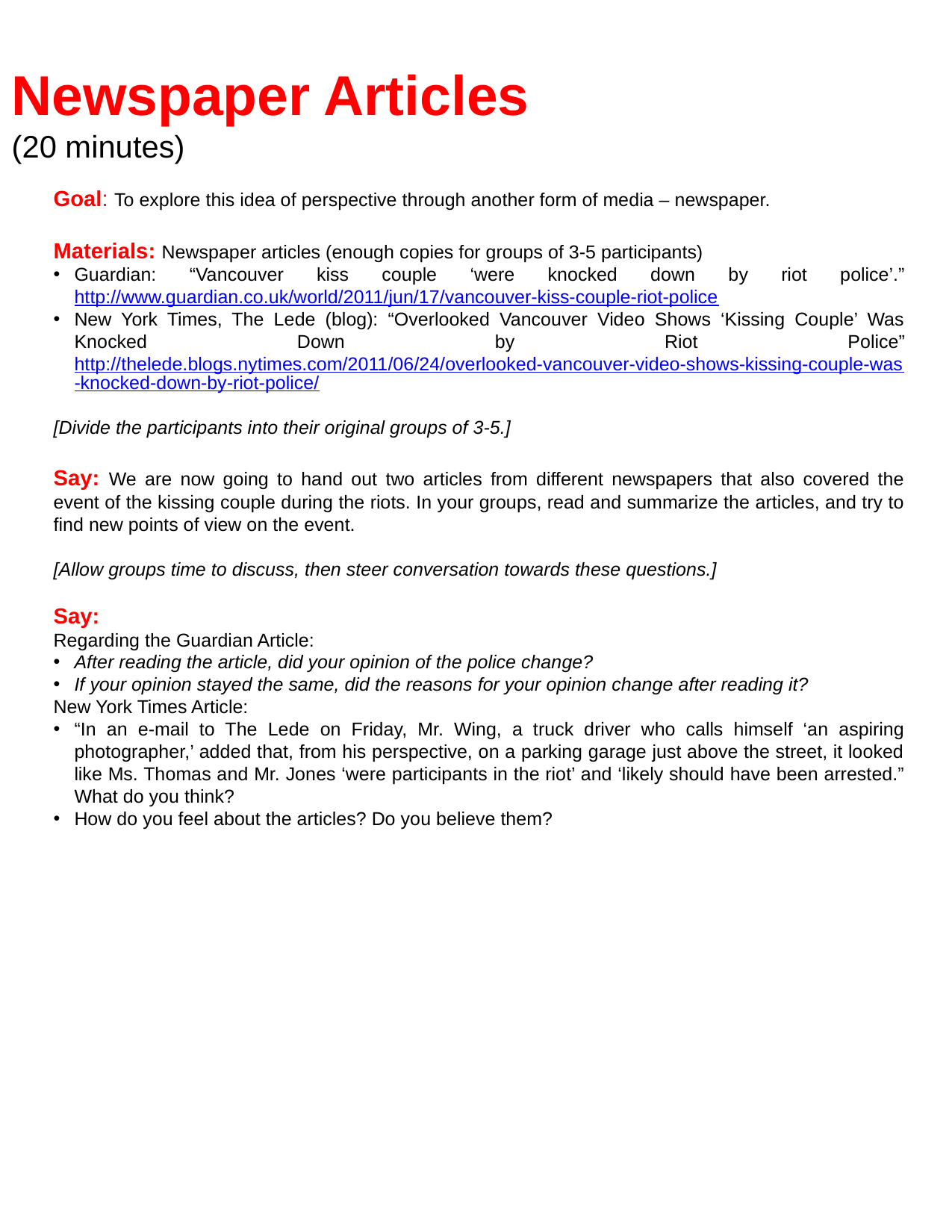

Newspaper Articles
(20 minutes)
Goal: To explore this idea of perspective through another form of media – newspaper.

Materials: Newspaper articles (enough copies for groups of 3-5 participants)
Guardian: “Vancouver kiss couple ‘were knocked down by riot police’.”
http://www.guardian.co.uk/world/2011/jun/17/vancouver-kiss-couple-riot-police
New York Times, The Lede (blog): “Overlooked Vancouver Video Shows ‘Kissing Couple’ Was Knocked Down by Riot Police”
http://thelede.blogs.nytimes.com/2011/06/24/overlooked-vancouver-video-shows-kissing-couple-was-knocked-down-by-riot-police/

[Divide the participants into their original groups of 3-5.]

Say: We are now going to hand out two articles from different newspapers that also covered the event of the kissing couple during the riots. In your groups, read and summarize the articles, and try to find new points of view on the event.

[Allow groups time to discuss, then steer conversation towards these questions.]

Say:
Regarding the Guardian Article:
After reading the article, did your opinion of the police change?
If your opinion stayed the same, did the reasons for your opinion change after reading it?
New York Times Article:
“In an e-mail to The Lede on Friday, Mr. Wing, a truck driver who calls himself ‘an aspiring photographer,’ added that, from his perspective, on a parking garage just above the street, it looked like Ms. Thomas and Mr. Jones ‘were participants in the riot’ and ‘likely should have been arrested.” What do you think?
How do you feel about the articles? Do you believe them?